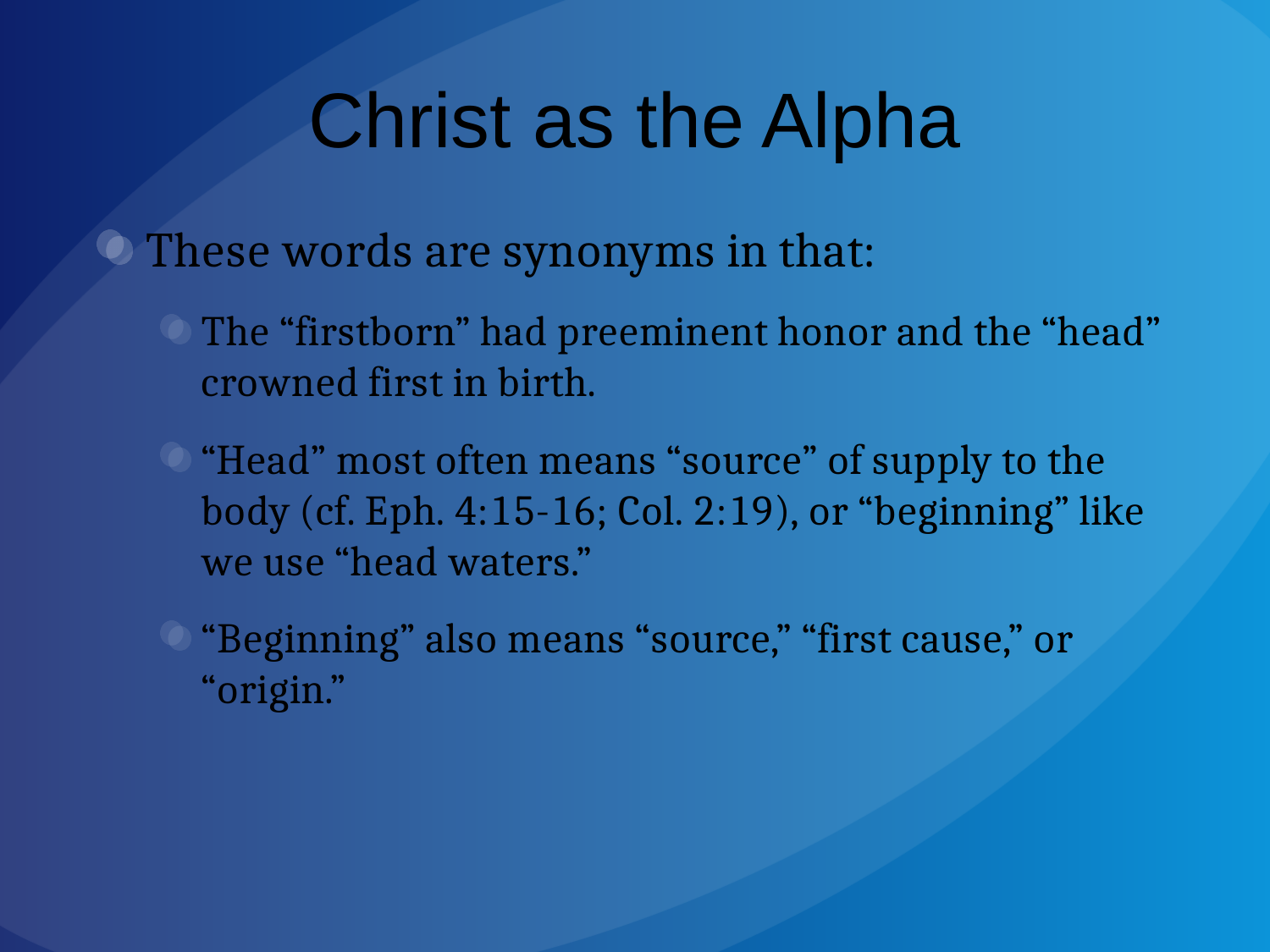

# Christ as the Alpha
These words are synonyms in that:
The “firstborn” had preeminent honor and the “head” crowned first in birth.
“Head” most often means “source” of supply to the body (cf. Eph. 4:15-16; Col. 2:19), or “beginning” like we use “head waters.”
“Beginning” also means “source,” “first cause,” or “origin.”